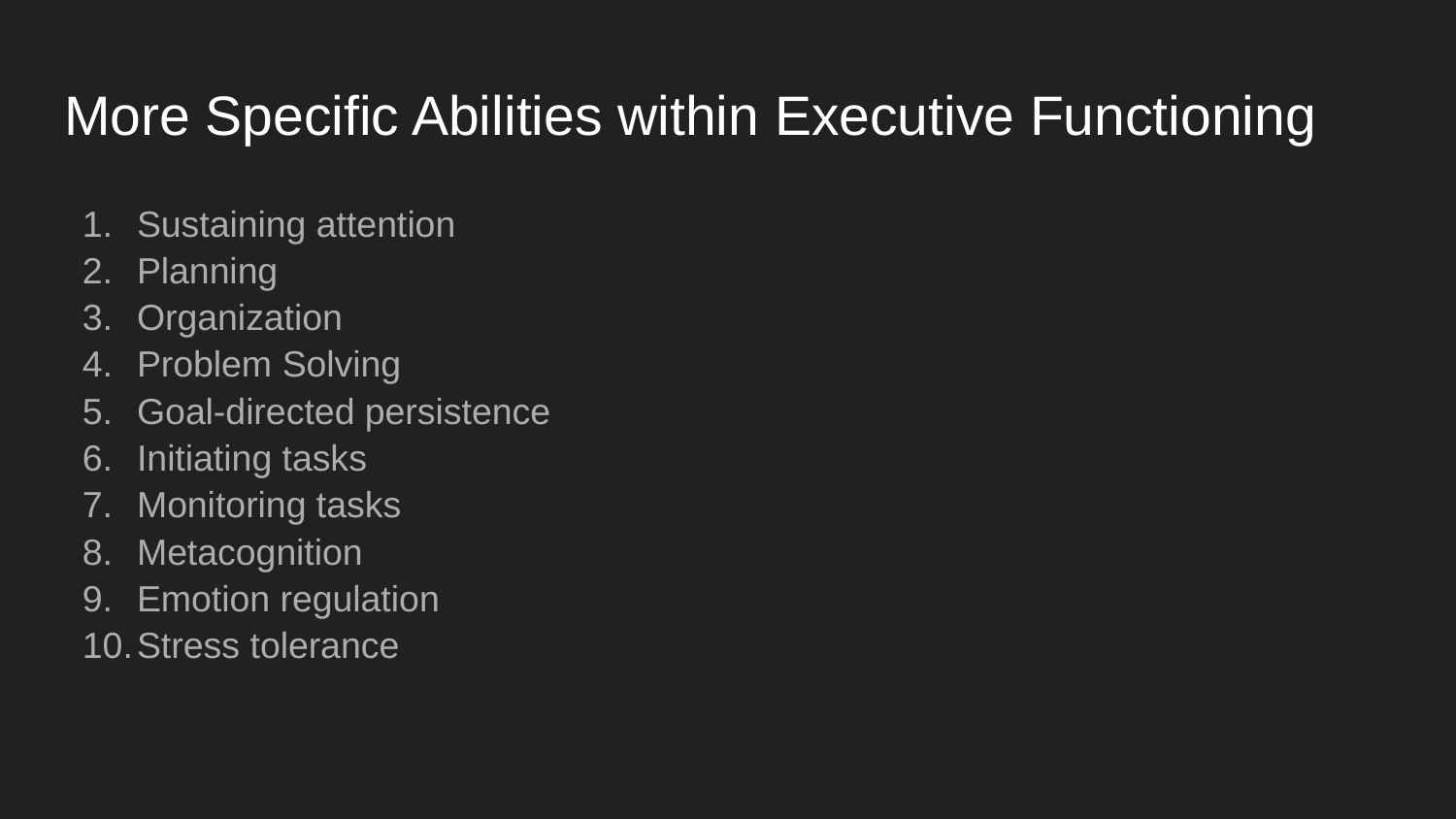

# More Specific Abilities within Executive Functioning
Sustaining attention
Planning
Organization
Problem Solving
Goal-directed persistence
Initiating tasks
Monitoring tasks
Metacognition
Emotion regulation
Stress tolerance